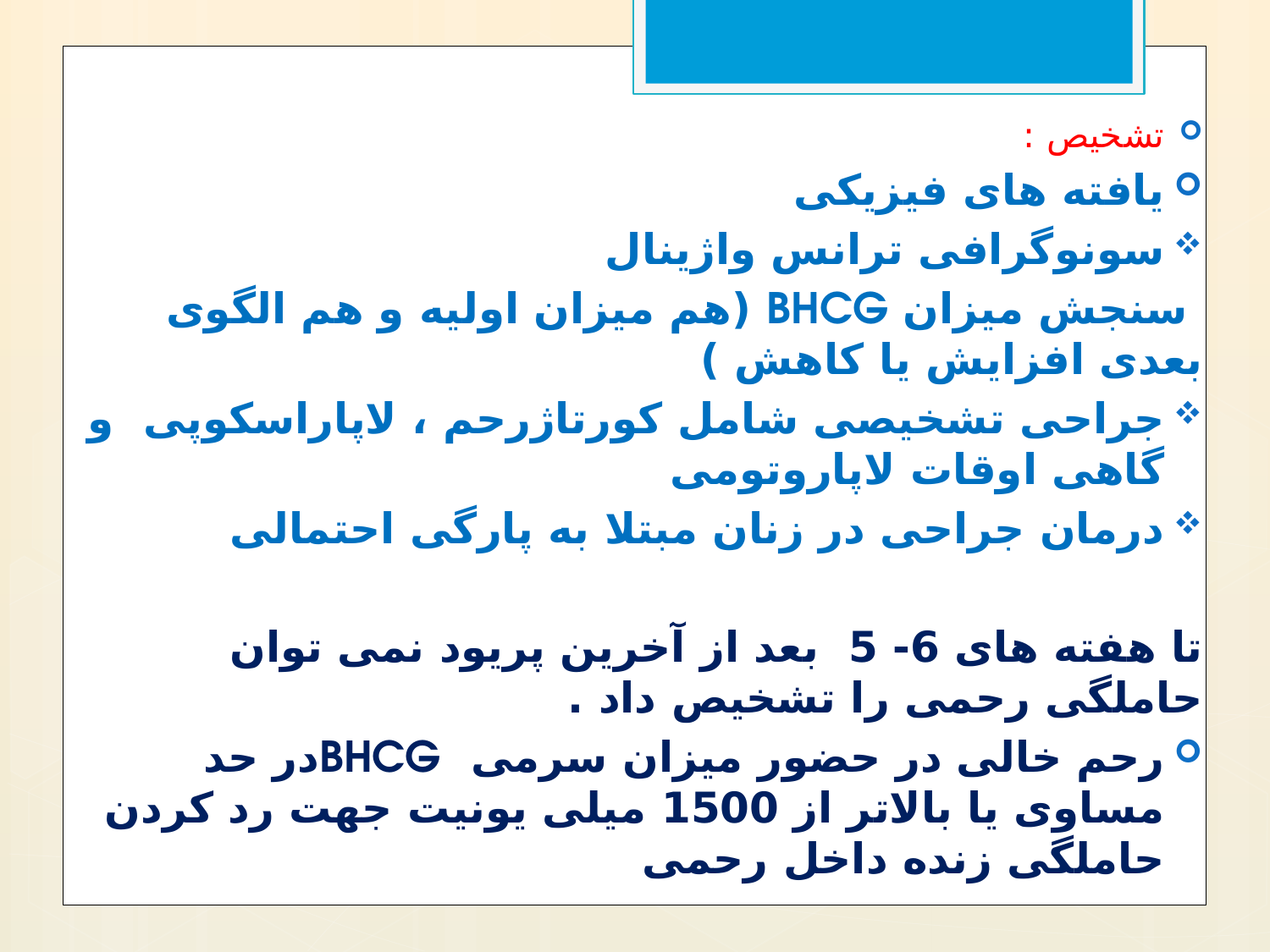

تشخیص :
یافته های فیزیکی
سونوگرافی ترانس واژینال
 سنجش میزان BHCG (هم میزان اولیه و هم الگوی بعدی افزایش یا کاهش )
جراحی تشخیصی شامل کورتاژرحم ، لاپاراسکوپی  و گاهی اوقات لاپاروتومی
درمان جراحی در زنان مبتلا به پارگی احتمالی

تا هفته های 6- 5  بعد از آخرین پریود نمی توان حاملگی رحمی را تشخیص داد .
رحم خالی در حضور میزان سرمی  BHCGدر حد مساوی یا بالاتر از 1500 میلی یونیت جهت رد کردن حاملگی زنده داخل رحمی